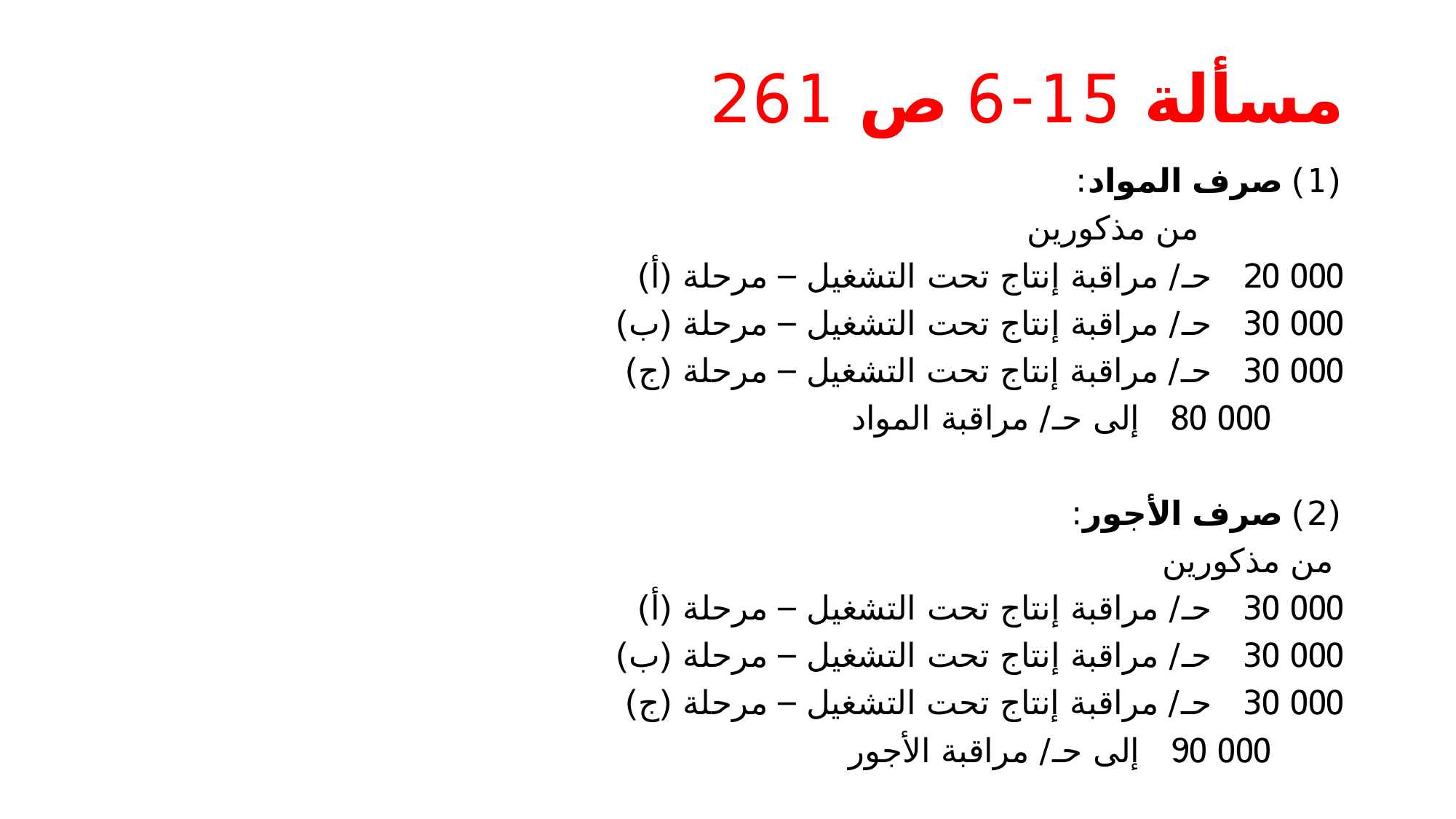

# مسألة 15-6 ص 261
(1) صرف المواد:
              من مذكورين
000 20   حـ/ مراقبة إنتاج تحت التشغيل – مرحلة (أ)
000 30   حـ/ مراقبة إنتاج تحت التشغيل – مرحلة (ب)
000 30   حـ/ مراقبة إنتاج تحت التشغيل – مرحلة (ج)
       000 80   إلى حـ/ مراقبة المواد

(2) صرف الأجور:
 من مذكورين
000 30   حـ/ مراقبة إنتاج تحت التشغيل – مرحلة (أ)
000 30   حـ/ مراقبة إنتاج تحت التشغيل – مرحلة (ب)
000 30   حـ/ مراقبة إنتاج تحت التشغيل – مرحلة (ج)
       000 90   إلى حـ/ مراقبة الأجور